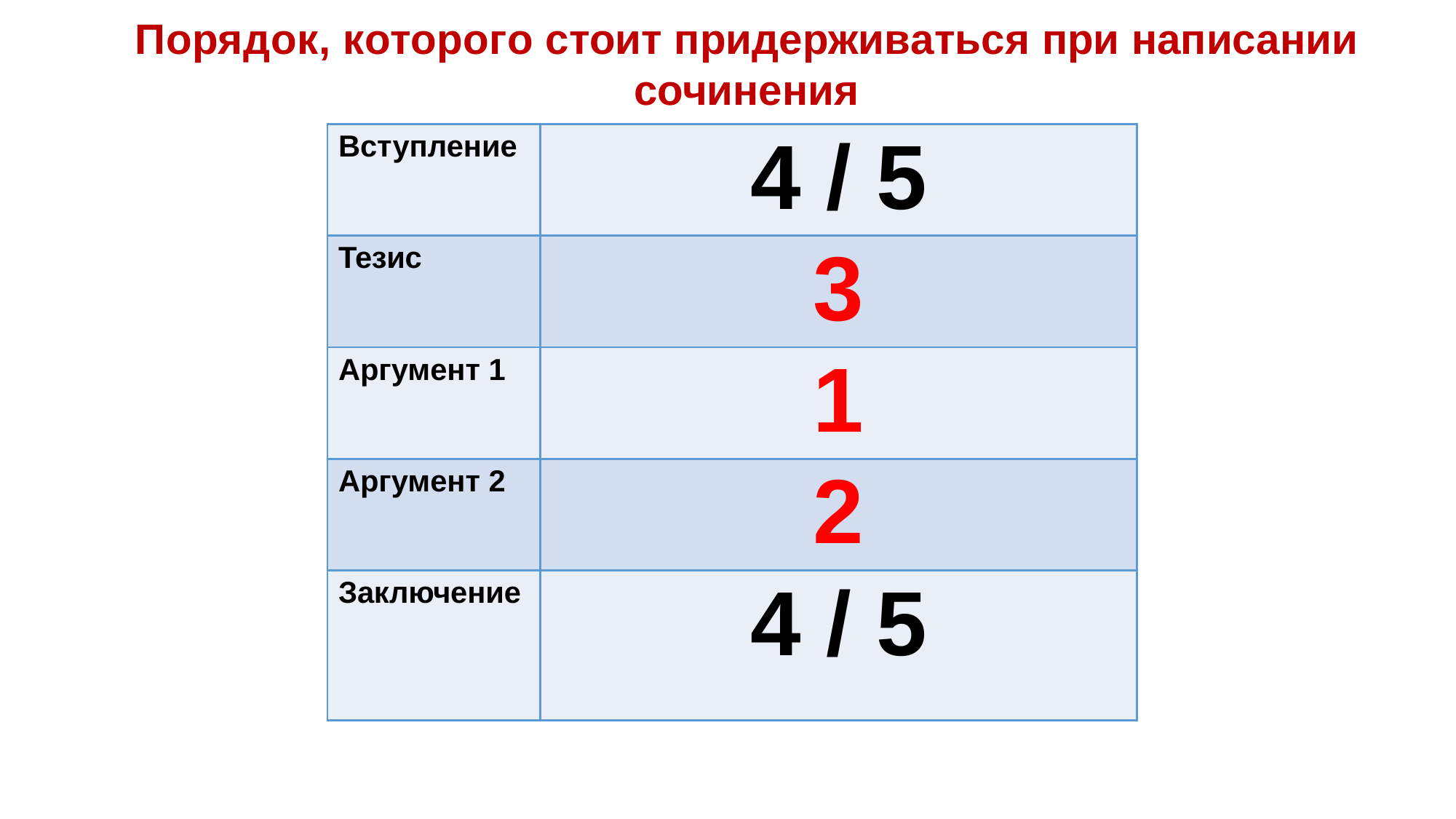

# Порядок, которого стоит придерживаться при написании сочинения
| Вступление | 4 / 5 |
| --- | --- |
| Тезис | 3 |
| Аргумент 1 | 1 |
| Аргумент 2 | 2 |
| Заключение | 4 / 5 |